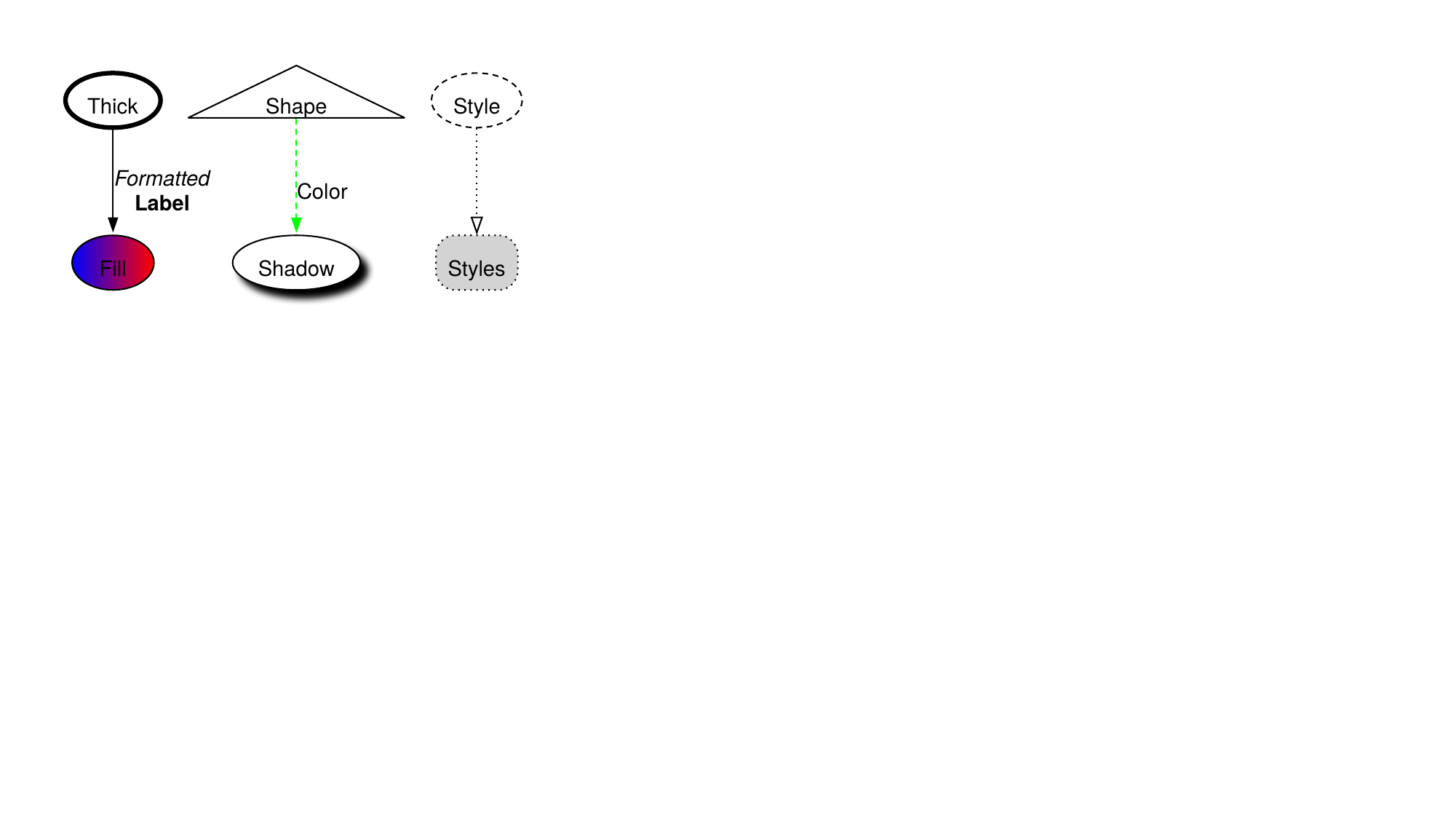

Thick
Shape
Style
Formatted
Color
Label

Fill
Shadow
Styles